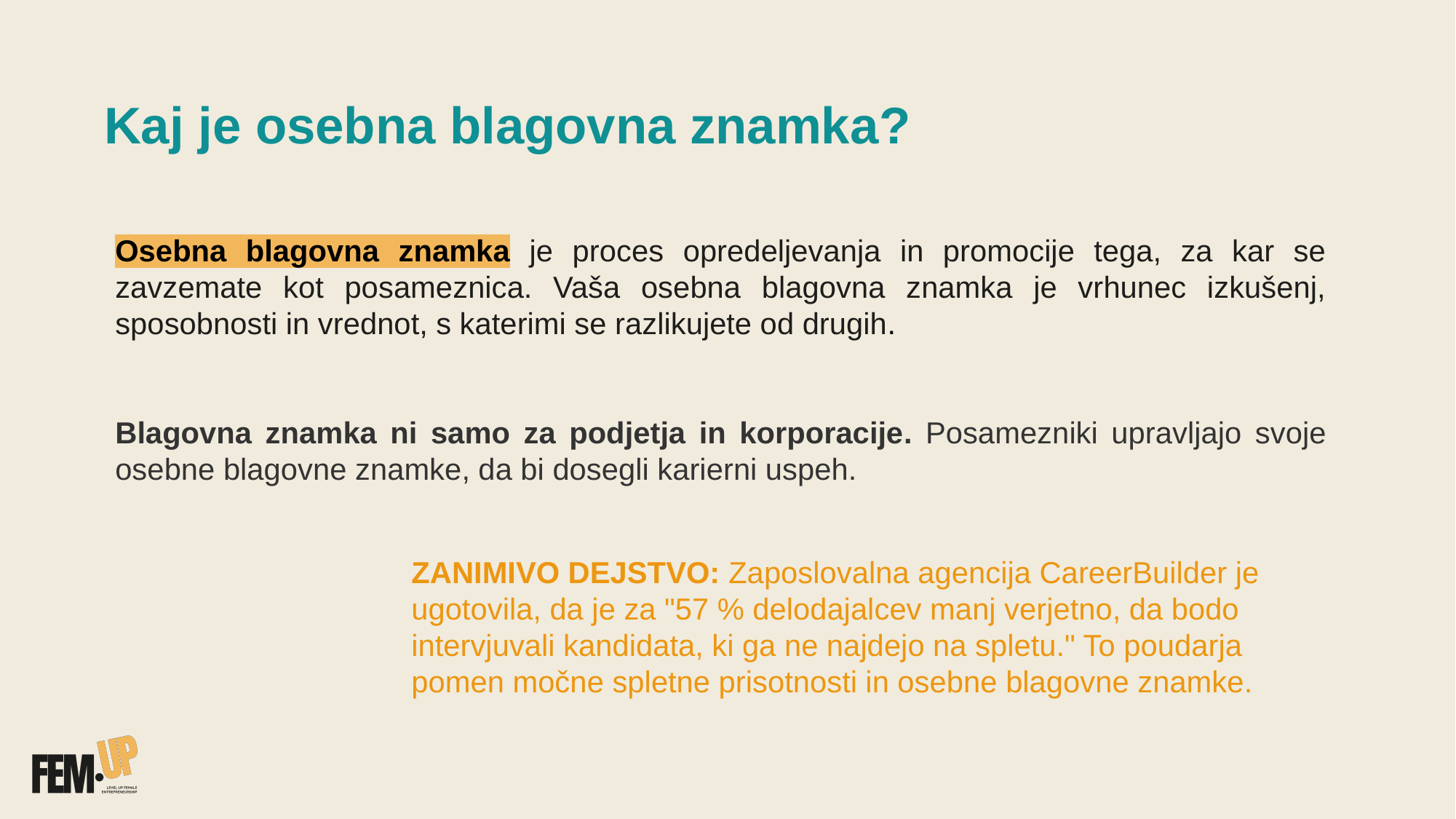

# Kaj je osebna blagovna znamka?
Osebna blagovna znamka je proces opredeljevanja in promocije tega, za kar se zavzemate kot posameznica. Vaša osebna blagovna znamka je vrhunec izkušenj, sposobnosti in vrednot, s katerimi se razlikujete od drugih.

Blagovna znamka ni samo za podjetja in korporacije. Posamezniki upravljajo svoje osebne blagovne znamke, da bi dosegli karierni uspeh.
ZANIMIVO DEJSTVO: Zaposlovalna agencija CareerBuilder je ugotovila, da je za "57 % delodajalcev manj verjetno, da bodo intervjuvali kandidata, ki ga ne najdejo na spletu." To poudarja pomen močne spletne prisotnosti in osebne blagovne znamke.